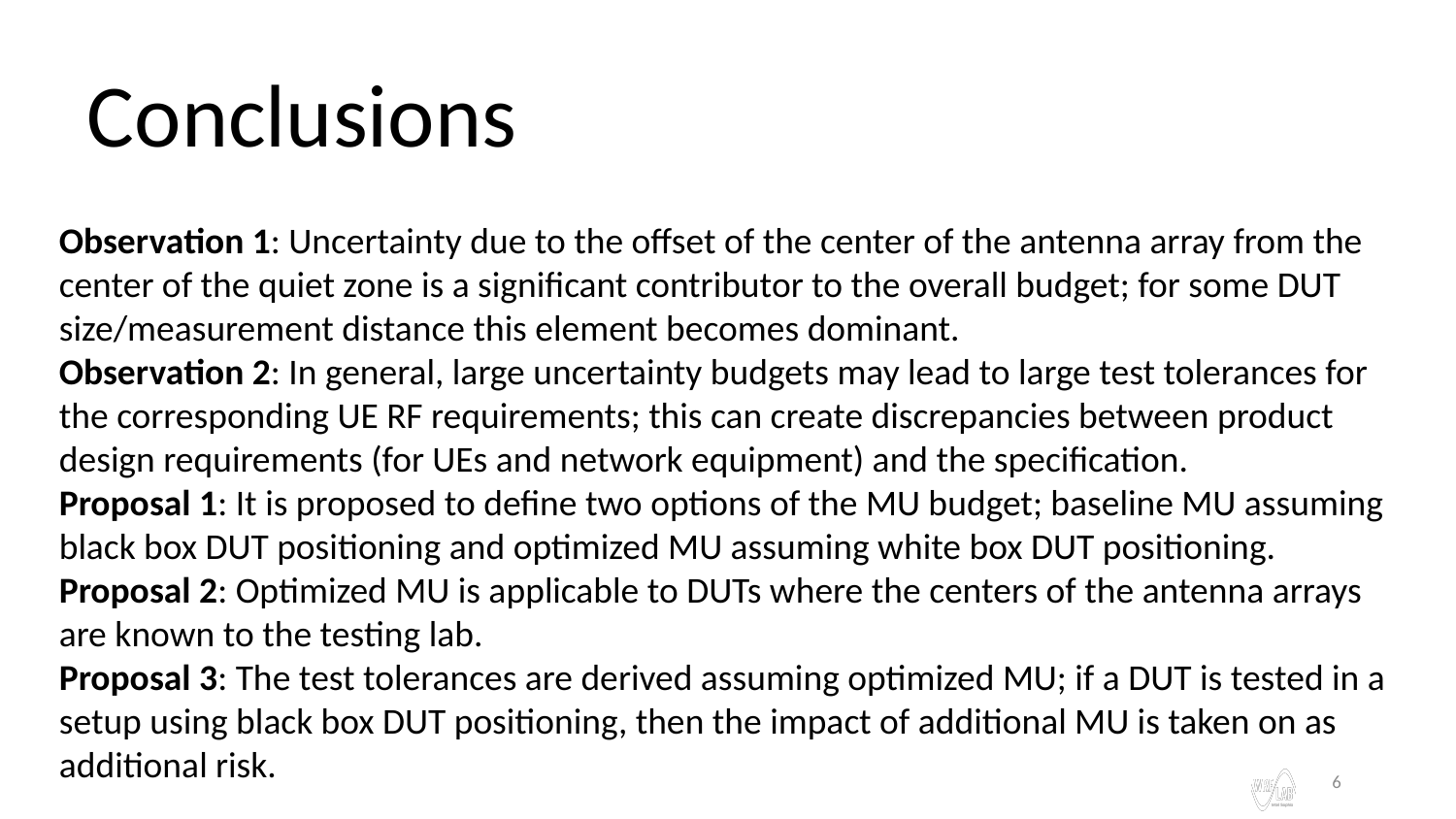

# Conclusions
Observation 1: Uncertainty due to the offset of the center of the antenna array from the center of the quiet zone is a significant contributor to the overall budget; for some DUT size/measurement distance this element becomes dominant.
Observation 2: In general, large uncertainty budgets may lead to large test tolerances for the corresponding UE RF requirements; this can create discrepancies between product design requirements (for UEs and network equipment) and the specification.
Proposal 1: It is proposed to define two options of the MU budget; baseline MU assuming black box DUT positioning and optimized MU assuming white box DUT positioning.
Proposal 2: Optimized MU is applicable to DUTs where the centers of the antenna arrays are known to the testing lab.
Proposal 3: The test tolerances are derived assuming optimized MU; if a DUT is tested in a setup using black box DUT positioning, then the impact of additional MU is taken on as additional risk.
6